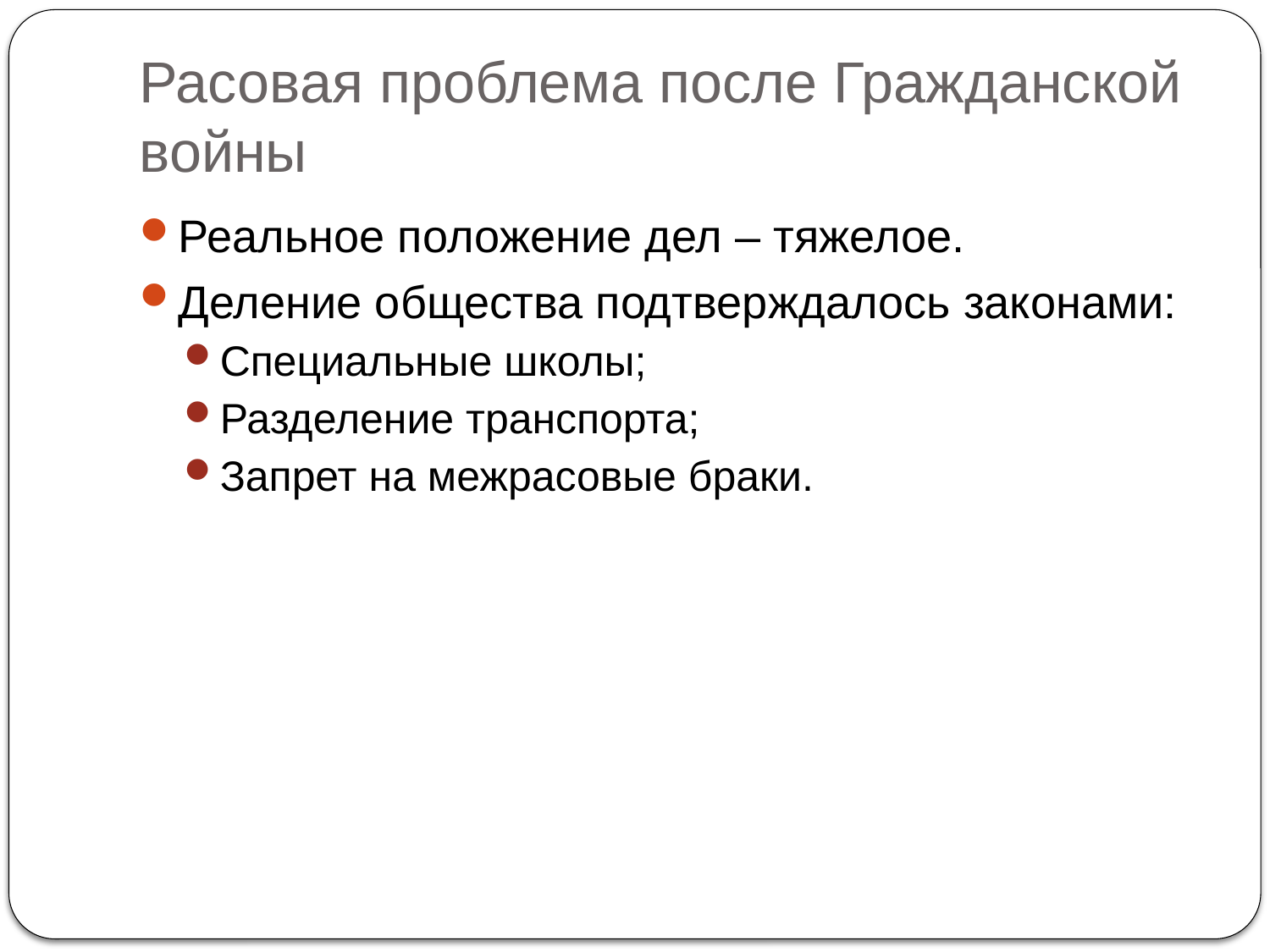

# Расовая проблема после Гражданской войны
Реальное положение дел – тяжелое.
Деление общества подтверждалось законами:
Специальные школы;
Разделение транспорта;
Запрет на межрасовые браки.